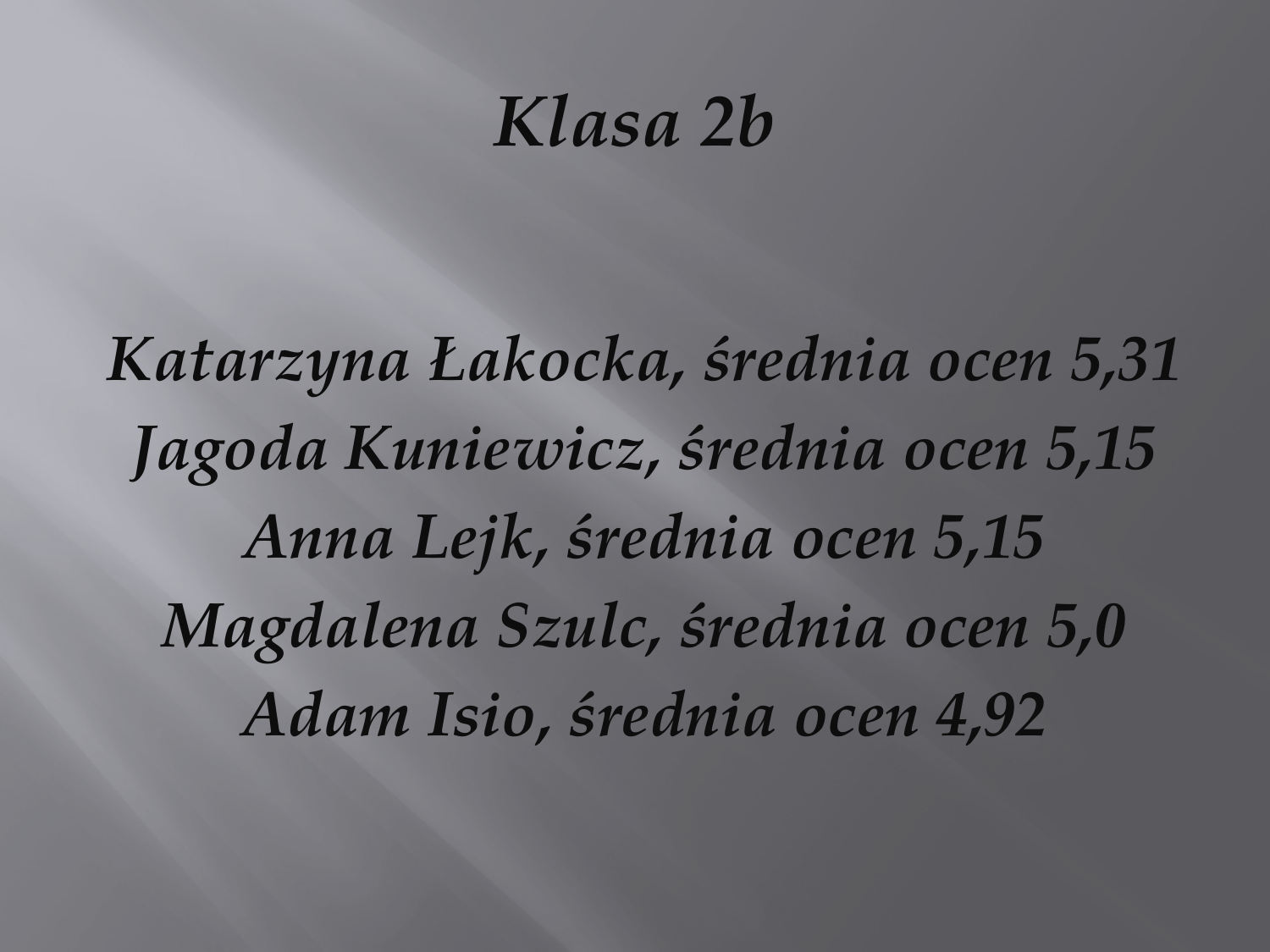

# Klasa 2b

Katarzyna Łakocka, średnia ocen 5,31
Jagoda Kuniewicz, średnia ocen 5,15
Anna Lejk, średnia ocen 5,15
Magdalena Szulc, średnia ocen 5,0
Adam Isio, średnia ocen 4,92